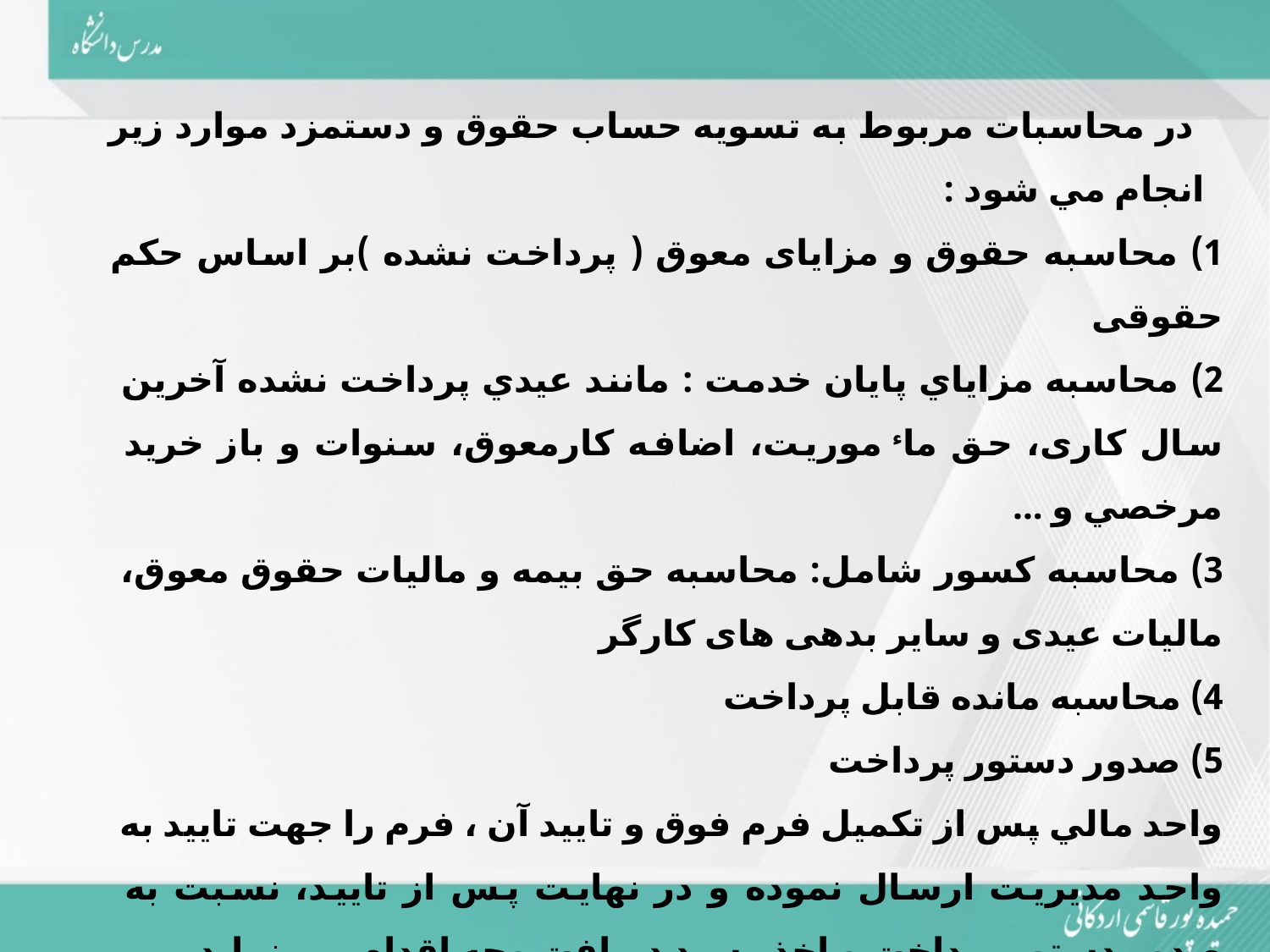

در محاسبات مربوط به تسويه حساب حقوق و دستمزد موارد زير انجام مي شود :
1) محاسبه حقوق و مزایای معوق ( پرداخت نشده )بر اساس حکم حقوقی
2) محاسبه مزاياي پايان خدمت : مانند عيدي پرداخت نشده آخرين سال کاری، حق ماء موریت، اضافه کارمعوق، سنوات و باز خريد مرخصي و ...
3) محاسبه کسور شامل: محاسبه حق بیمه و مالیات حقوق معوق، مالیات عیدی و سایر بدهی های کارگر
4) محاسبه مانده قابل پرداخت
5) صدور دستور پرداخت
واحد مالي پس از تکميل فرم فوق و تاييد آن ، فرم را جهت تاييد به واحد مديريت ارسال نموده و در نهايت پس از تاييد، نسبت به صدور دستور پرداخت و اخذ رسيد دريافت وجه اقدام مي نمايد.